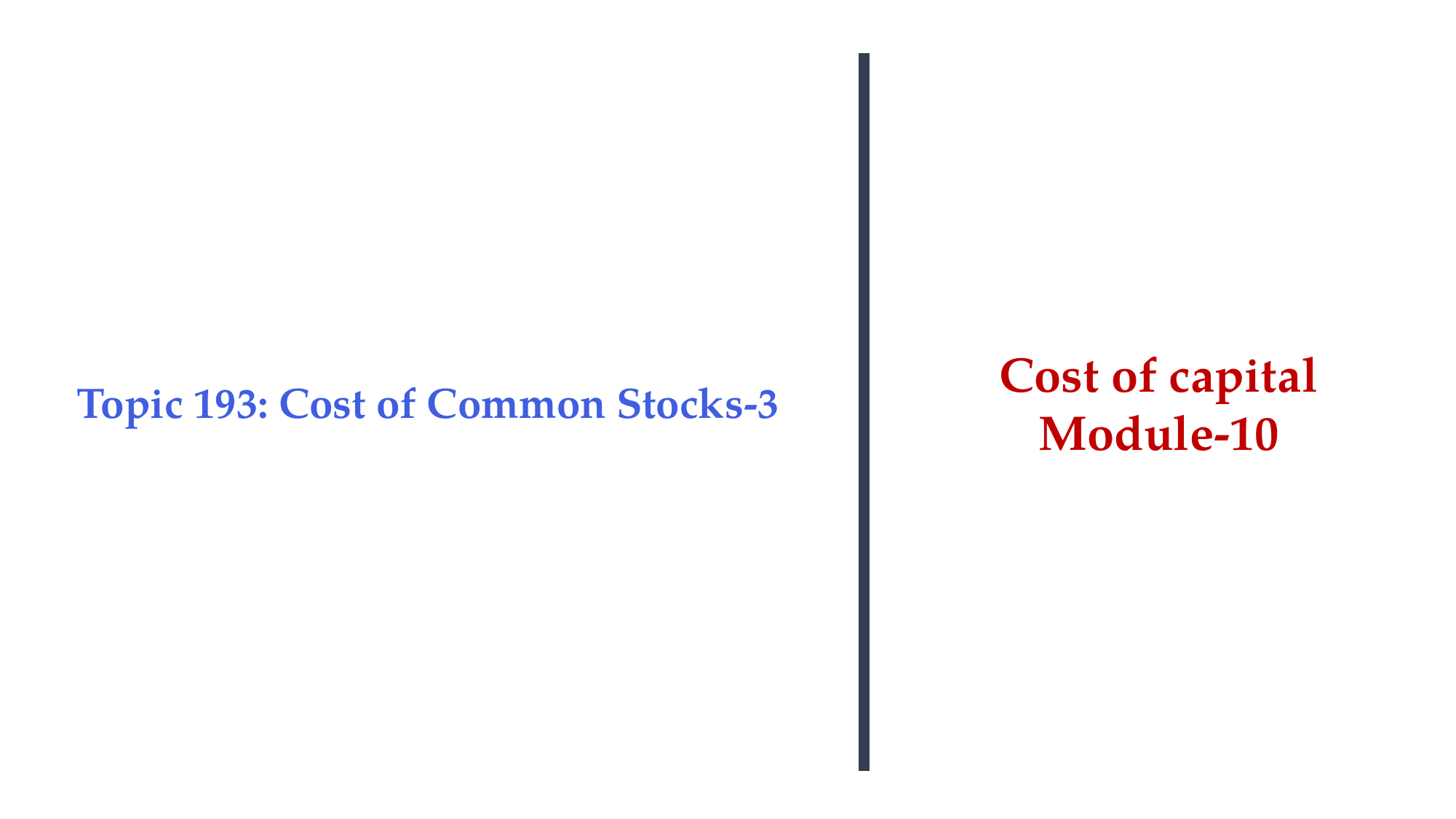

Cost of capital
Module-10
Topic 193: Cost of Common Stocks-3